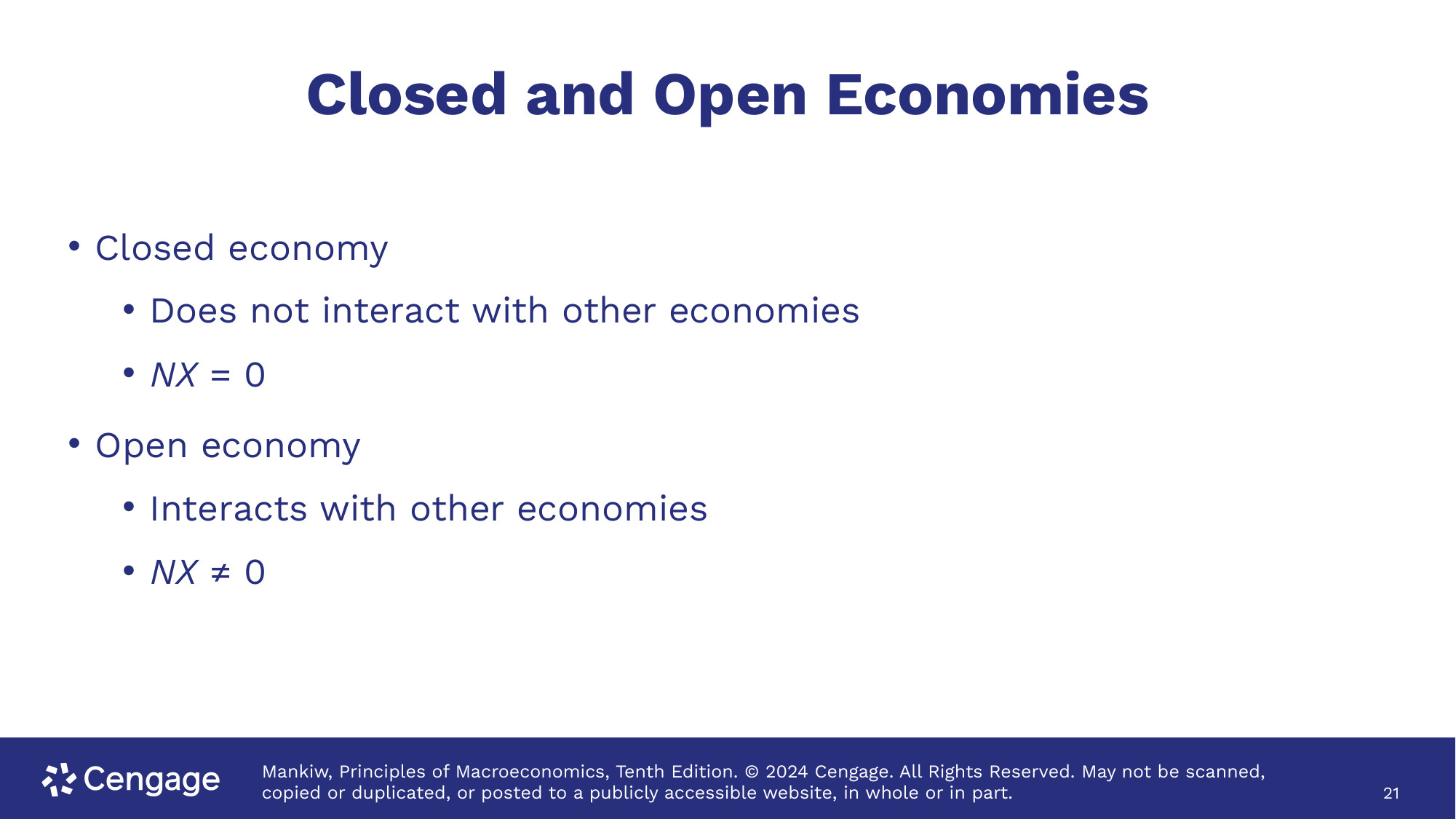

# Closed and Open Economies
Closed economy
Does not interact with other economies
NX = 0
Open economy
Interacts with other economies
NX ≠ 0